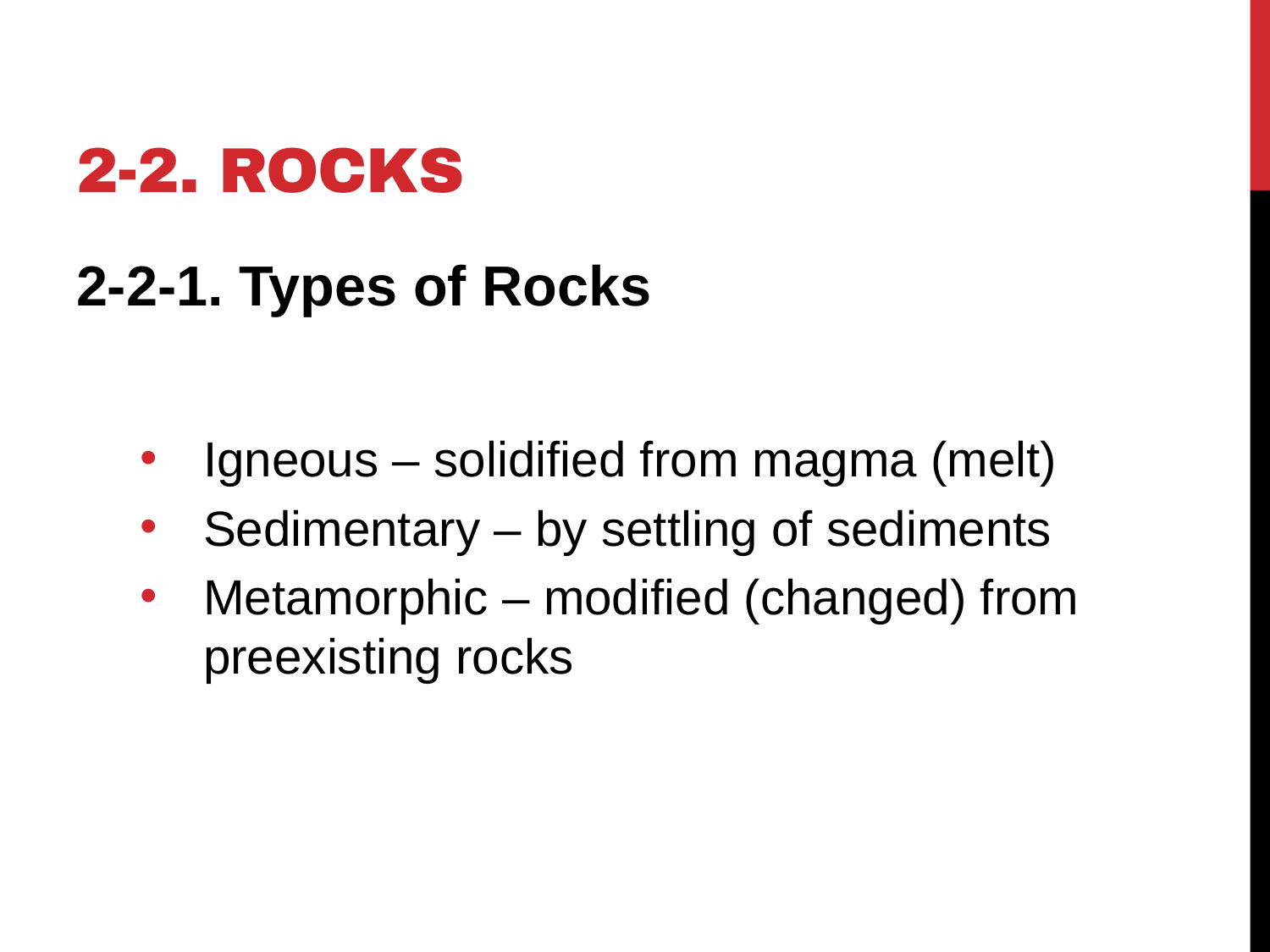

# 2-2. rocks
2-2-1. Types of Rocks

Igneous – solidified from magma (melt)
Sedimentary – by settling of sediments
Metamorphic – modified (changed) from preexisting rocks